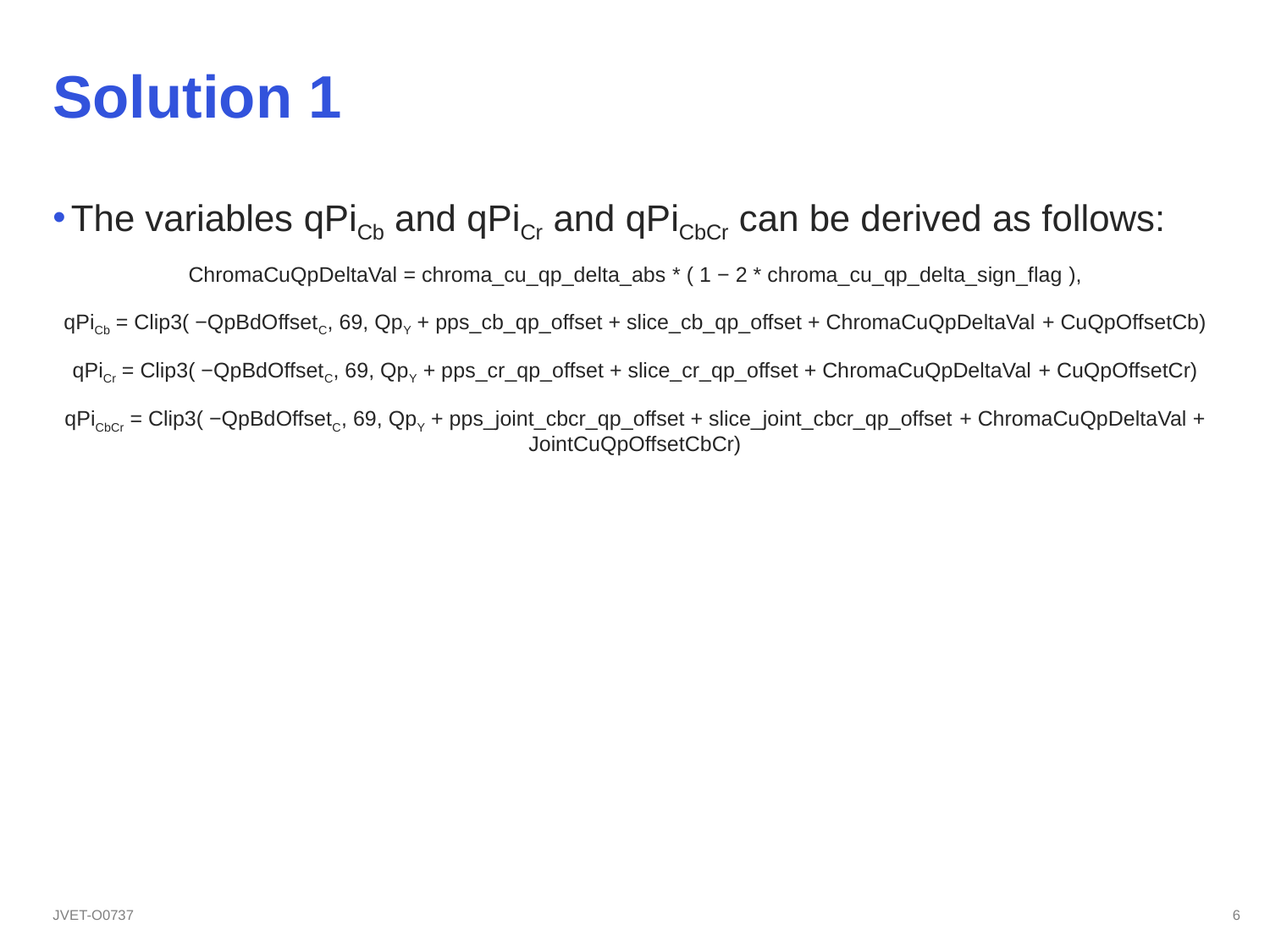

# Solution 1
The variables qPiCb and qPiCr and qPiCbCr can be derived as follows:
ChromaCuQpDeltaVal = chroma_cu_qp_delta_abs * ( 1 − 2 * chroma_cu_qp_delta_sign_flag ),
qPiCb = Clip3( −QpBdOffsetC, 69, QpY + pps_cb_qp_offset + slice_cb_qp_offset + ChromaCuQpDeltaVal + CuQpOffsetCb)
qPiCr = Clip3( −QpBdOffsetC, 69, QpY + pps_cr_qp_offset + slice_cr_qp_offset + ChromaCuQpDeltaVal + CuQpOffsetCr)
qPiCbCr = Clip3( −QpBdOffsetC, 69, QpY + pps_joint_cbcr_qp_offset + slice_joint_cbcr_qp_offset + ChromaCuQpDeltaVal + JointCuQpOffsetCbCr)

JVET-O0737